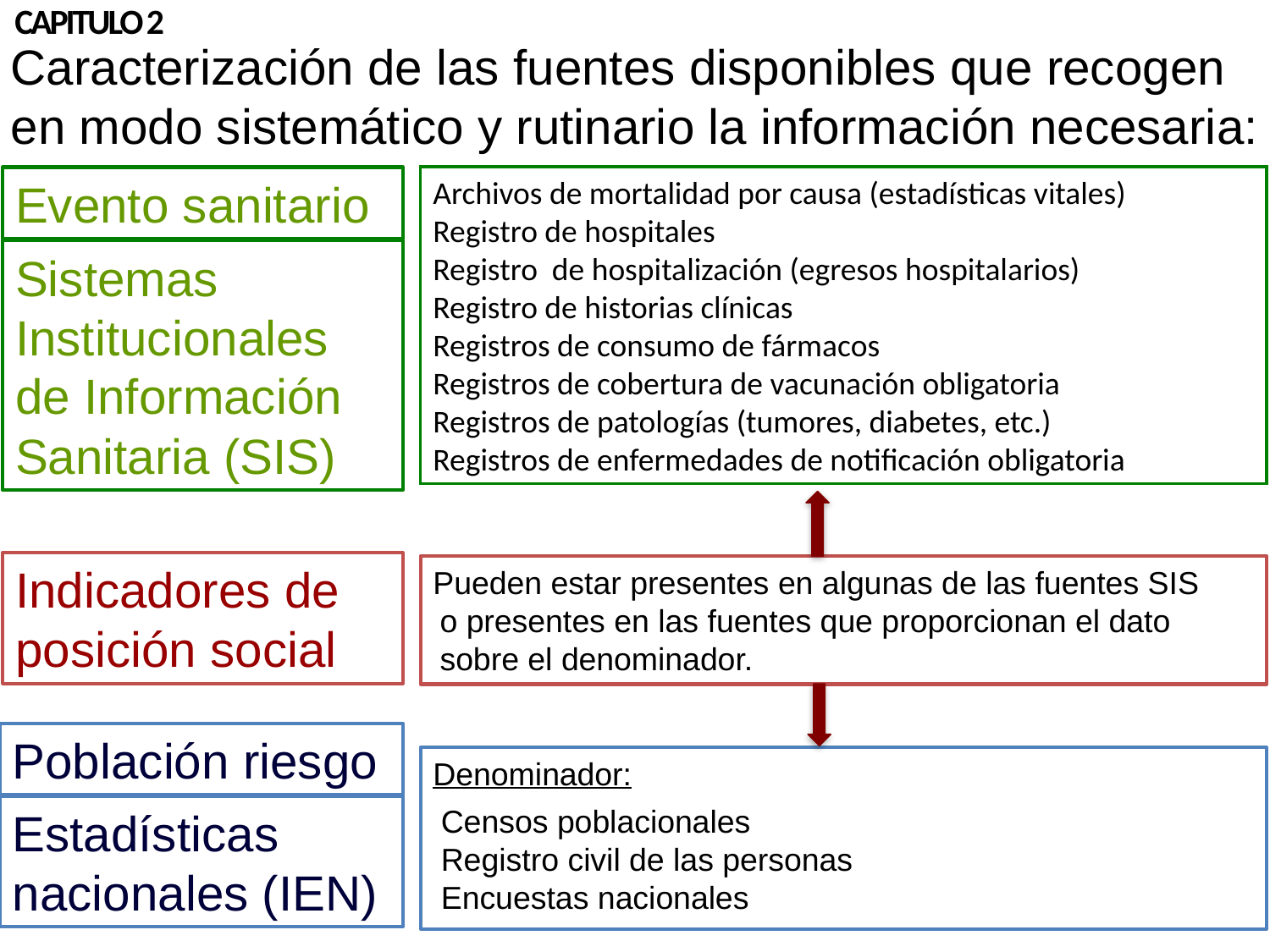

# CAPITULO 2
Caracterización de las fuentes disponibles que recogen en modo sistemático y rutinario la información necesaria:
Evento sanitario
Archivos de mortalidad por causa (estadísticas vitales)
Registro de hospitales
Registro  de hospitalización (egresos hospitalarios)
Registro de historias clínicas
Registros de consumo de fármacos
Registros de cobertura de vacunación obligatoria
Registros de patologías (tumores, diabetes, etc.)
Registros de enfermedades de notificación obligatoria
Sistemas Institucionales de Información Sanitaria (SIS)

Pueden estar presentes en algunas de las fuentes SIS
Indicadores de
posición social
o presentes en las fuentes que proporcionan el dato sobre el denominador.

Población riesgo
Denominador:
Estadísticas nacionales (IEN)
Censos poblacionales
Registro civil de las personas
Encuestas nacionales